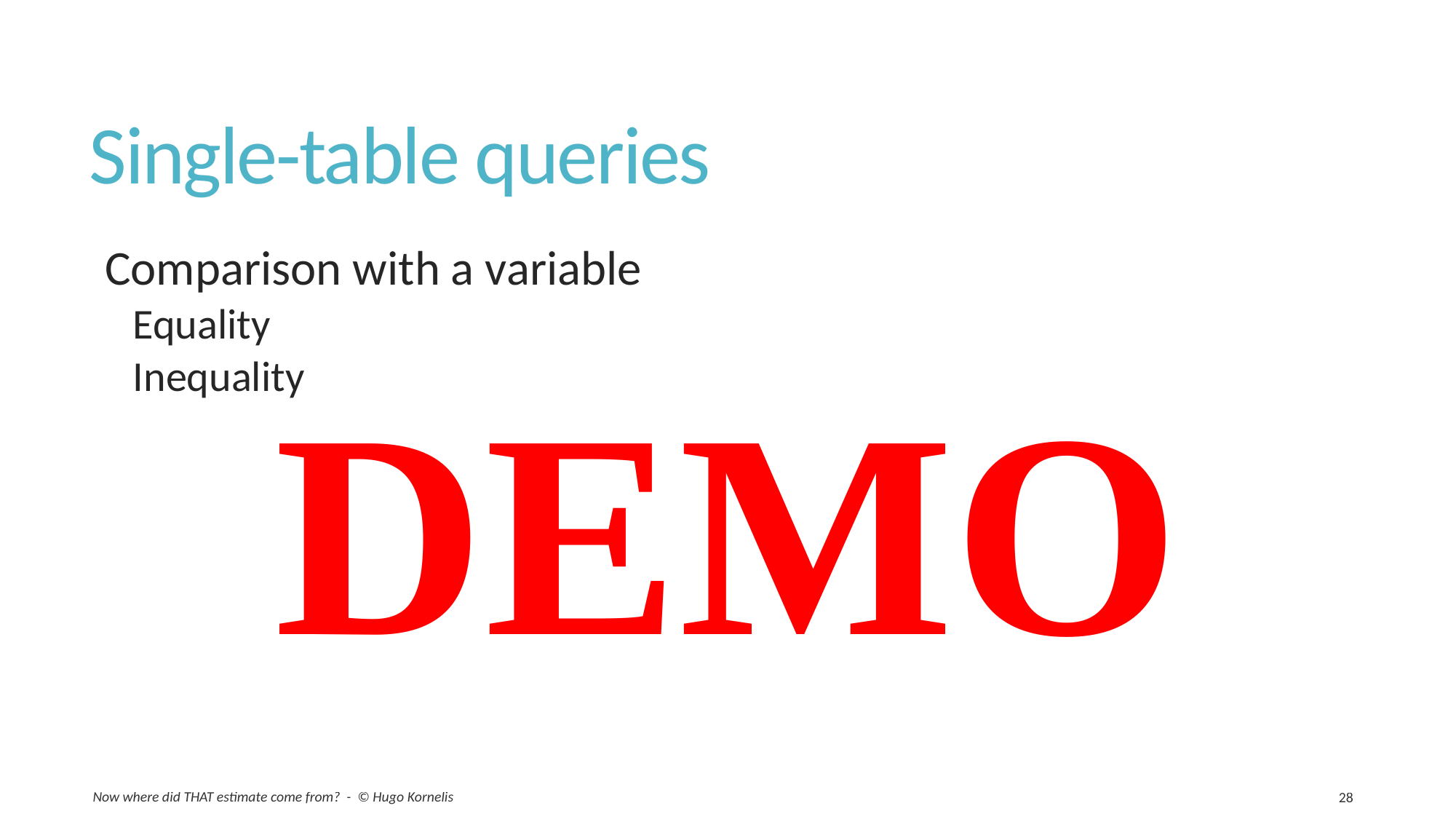

# Single-table queries
Comparison with a variable
Equality
Inequality
DEMO
Now where did THAT estimate come from?  -  © Hugo Kornelis
28